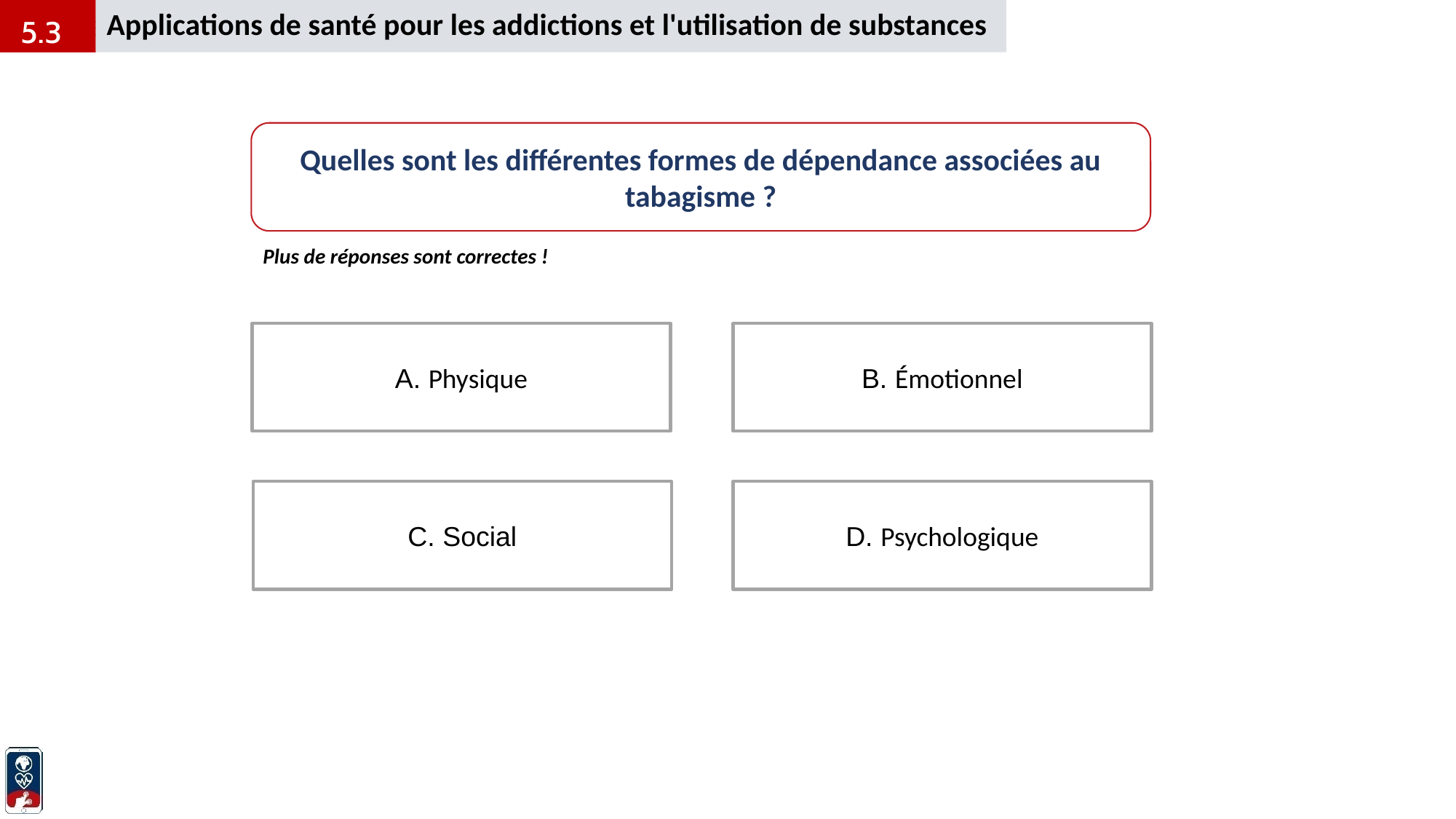

Applications de santé pour les addictions et l'utilisation de substances
5.3
Quelles sont les différentes formes de dépendance associées au tabagisme ?
Plus de réponses sont correctes !
B. Émotionnel
A. Physique
C. Social
D. Psychologique